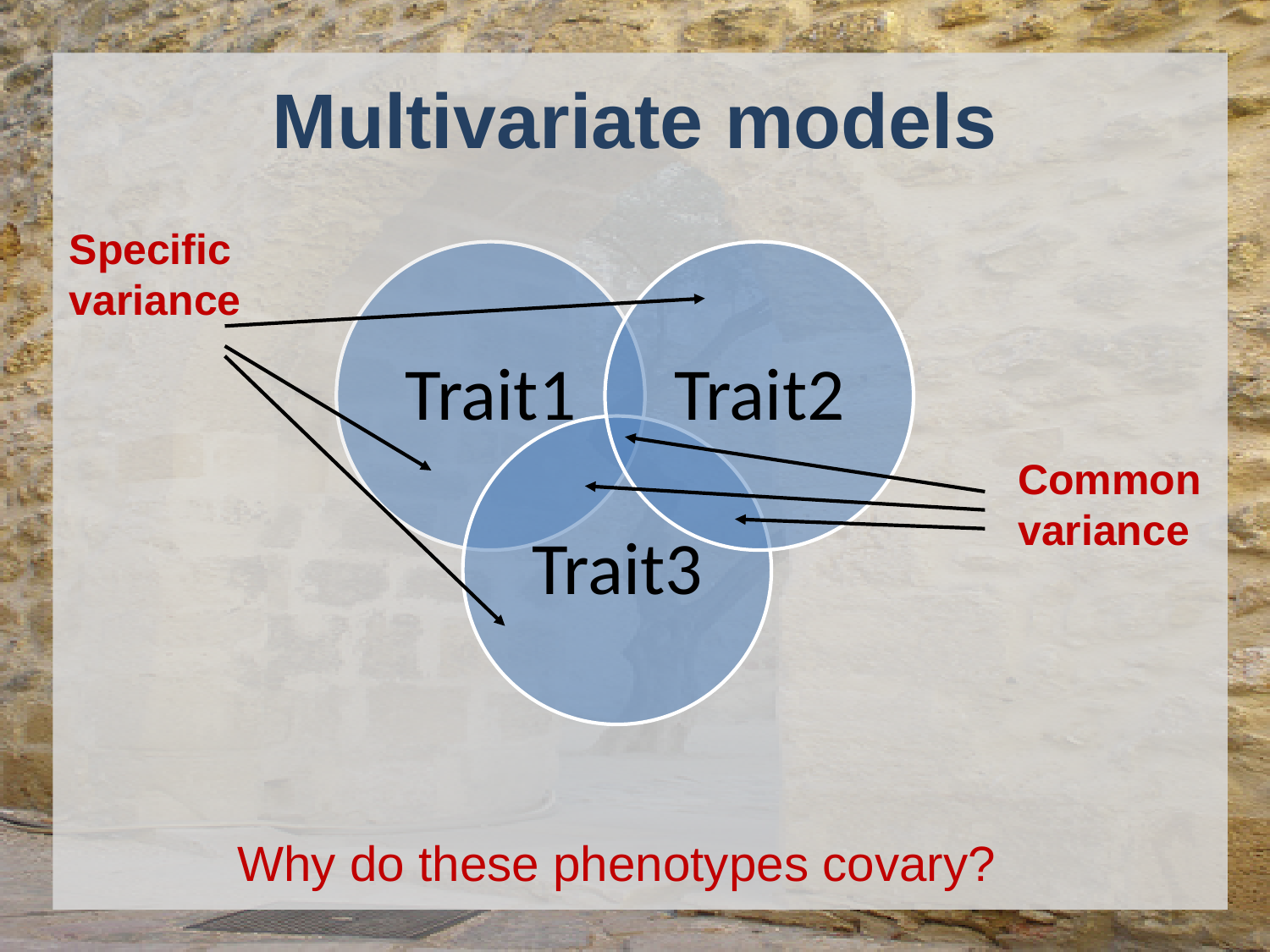

# Multivariate models

Specific
variance
Trait1
Trait3
Trait2

Common
variance

Why do these phenotypes covary?